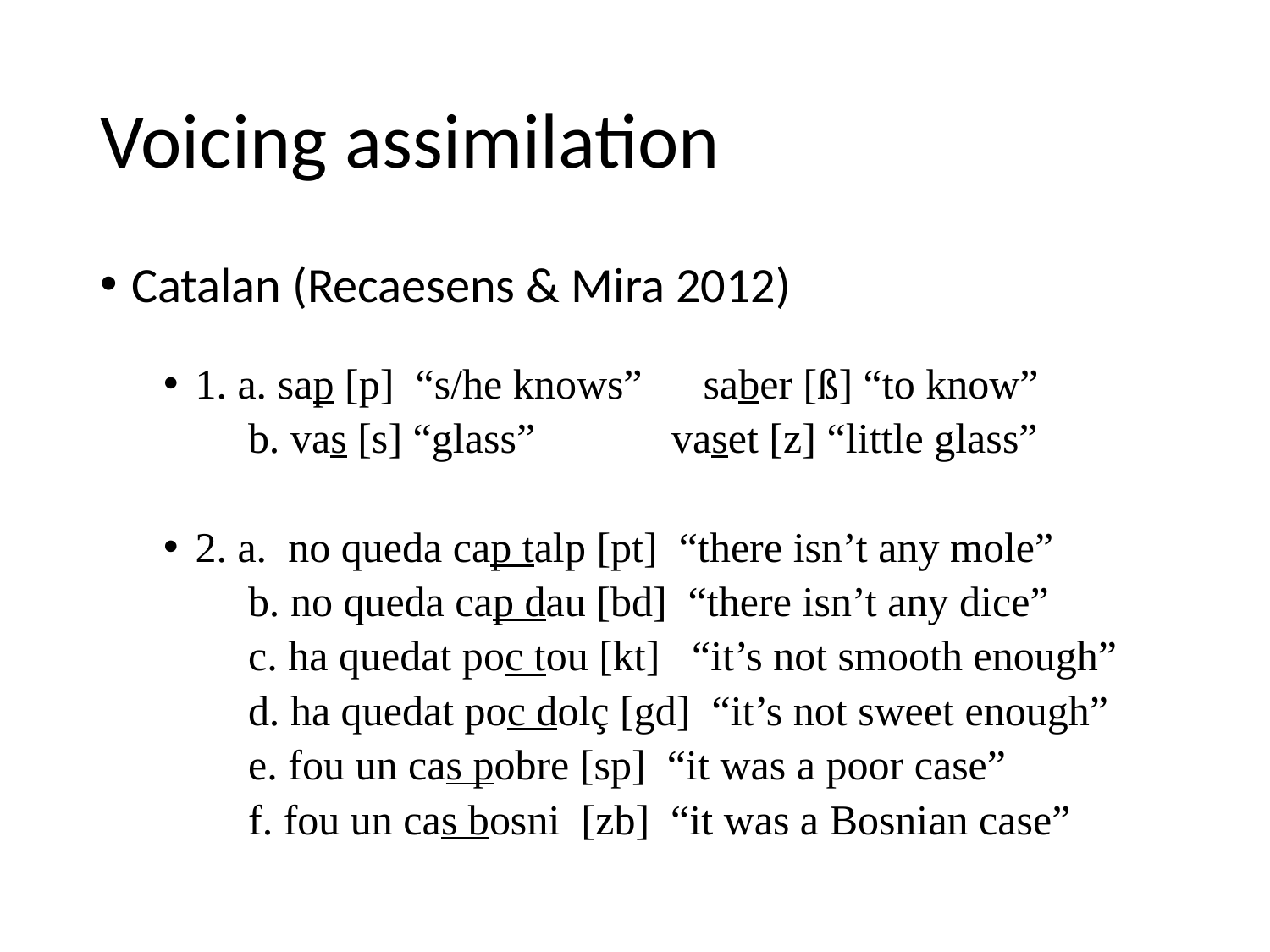

# Voicing assimilation
Catalan (Recaesens & Mira 2012)

1. a. sap [p]  “s/he knows”	saber [ß] “to know”
        b. vas [s] “glass”		vaset [z] “little glass”

2. a.  no queda cap talp [pt]  “there isn’t any mole”
        b. no queda cap dau [bd]  “there isn’t any dice”
        c. ha quedat poc tou [kt]   “it’s not smooth enough”
        d. ha quedat poc dolç [gd]  “it’s not sweet enough”
        e. fou un cas pobre [sp]  “it was a poor case”
        f. fou un cas bosni  [zb]  “it was a Bosnian case”